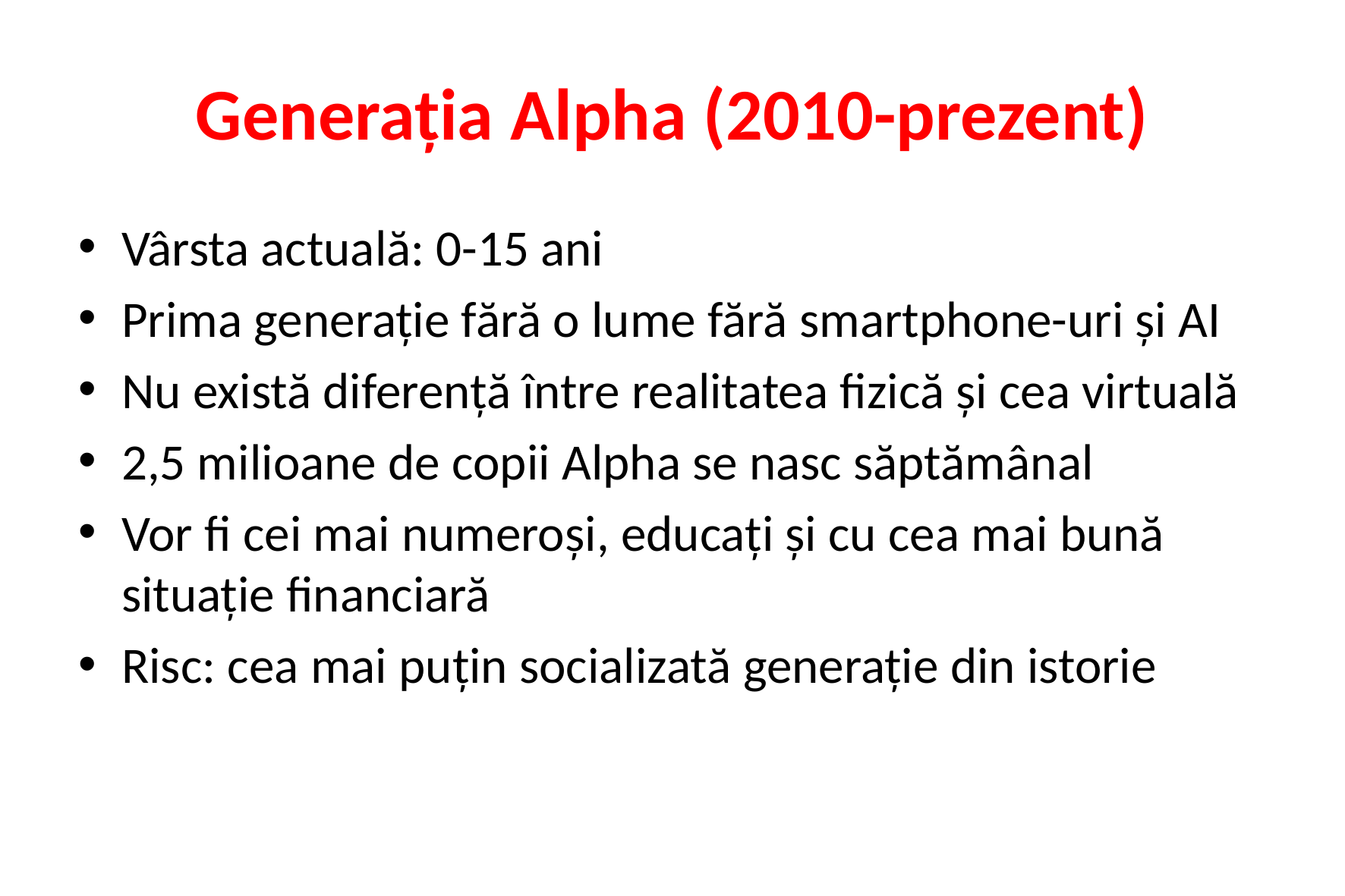

# Generația Alpha (2010-prezent)
Vârsta actuală: 0-15 ani
Prima generație fără o lume fără smartphone-uri și AI
Nu există diferență între realitatea fizică și cea virtuală
2,5 milioane de copii Alpha se nasc săptămânal
Vor fi cei mai numeroși, educați și cu cea mai bună situație financiară
Risc: cea mai puțin socializată generație din istorie